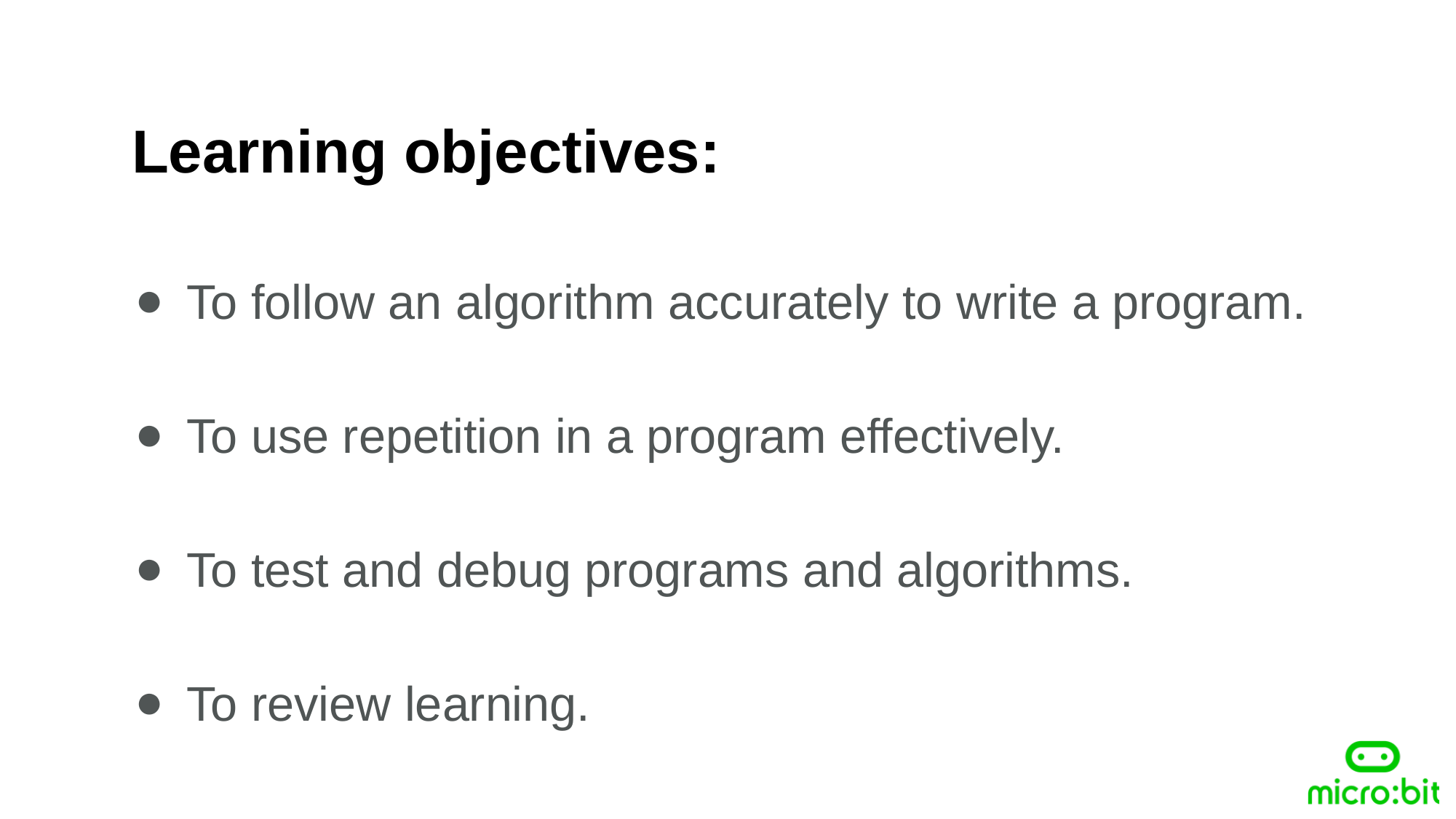

Learning objectives:

To follow an algorithm accurately to write a program.

To use repetition in a program effectively.

To test and debug programs and algorithms.

To review learning.